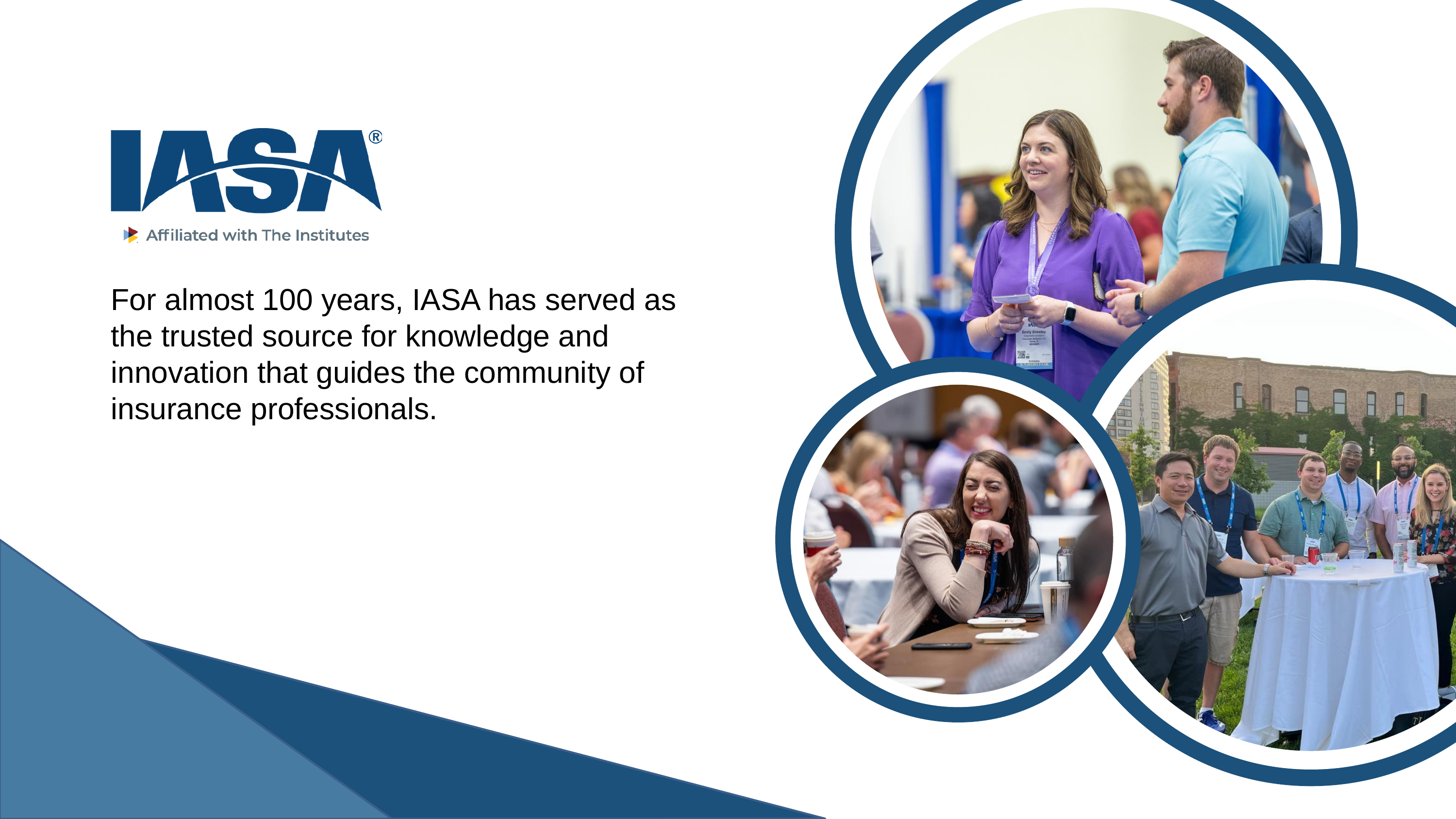

For almost 100 years, IASA has served as the trusted source for knowledge and innovation that guides the community of insurance professionals.